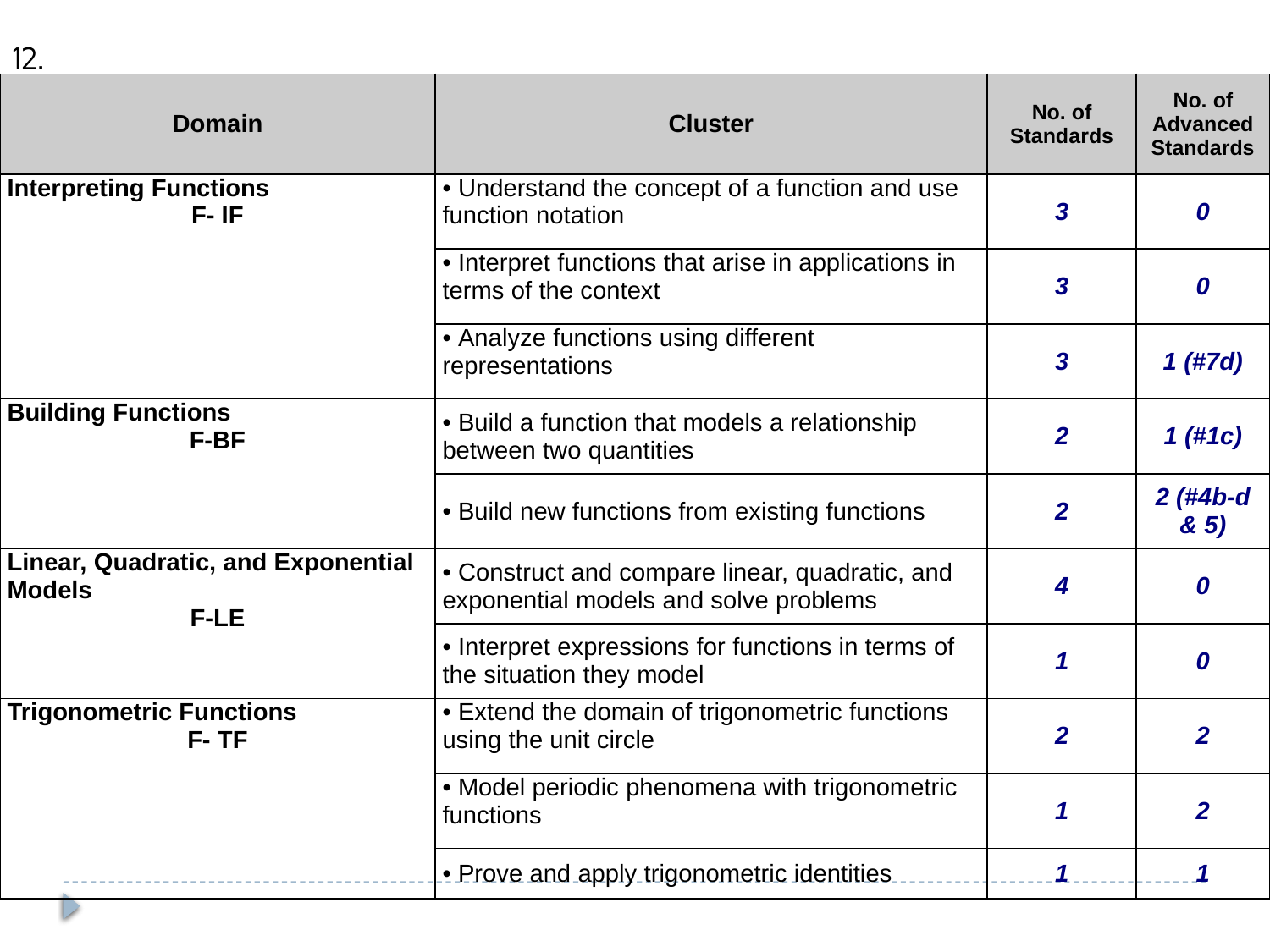

12.
#
| Domain | Cluster | No. of Standards | No. of Advanced Standards |
| --- | --- | --- | --- |
| Interpreting Functions F- IF | • Understand the concept of a function and use function notation | 3 | 0 |
|  | • Interpret functions that arise in applications in terms of the context | 3 | 0 |
|  | • Analyze functions using different representations | 3 | 1 (#7d) |
| Building Functions F-BF | • Build a function that models a relationship between two quantities | 2 | 1 (#1c) |
|  | • Build new functions from existing functions | 2 | 2 (#4b-d & 5) |
| Linear, Quadratic, and Exponential Models F-LE | • Construct and compare linear, quadratic, and exponential models and solve problems | 4 | 0 |
|  | • Interpret expressions for functions in terms of the situation they model | 1 | 0 |
| Trigonometric Functions F- TF | • Extend the domain of trigonometric functions using the unit circle | 2 | 2 |
|  | • Model periodic phenomena with trigonometric functions | 1 | 2 |
|  | • Prove and apply trigonometric identities | 1 | 1 |